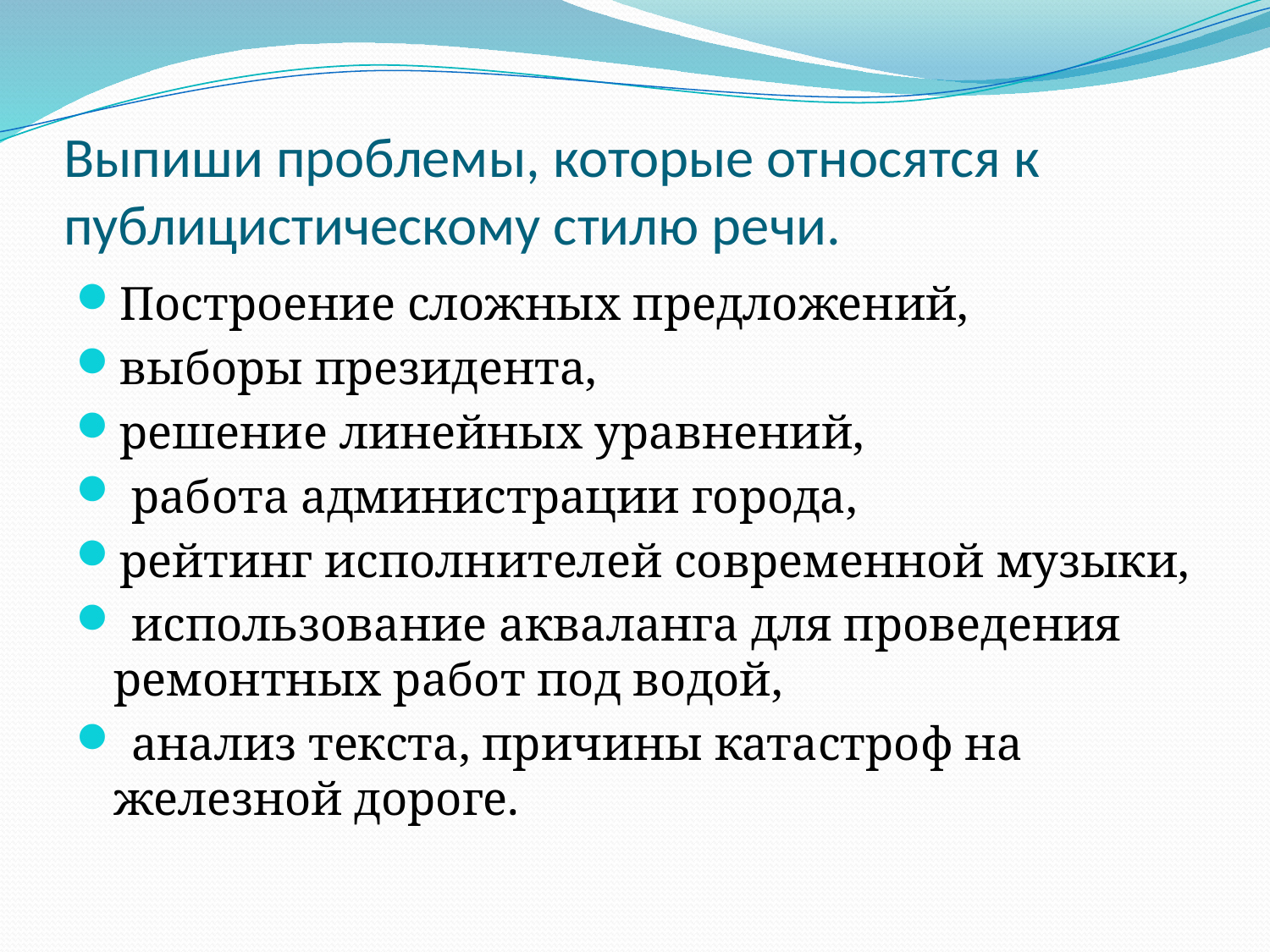

# Выпиши проблемы, которые относятся к публицистическому стилю речи.
Построение сложных предложений,
выборы президента,
решение линейных уравнений,
 работа администрации города,
рейтинг исполнителей современной музыки,
 использование акваланга для проведения ремонтных работ под водой,
 анализ текста, причины катастроф на железной дороге.